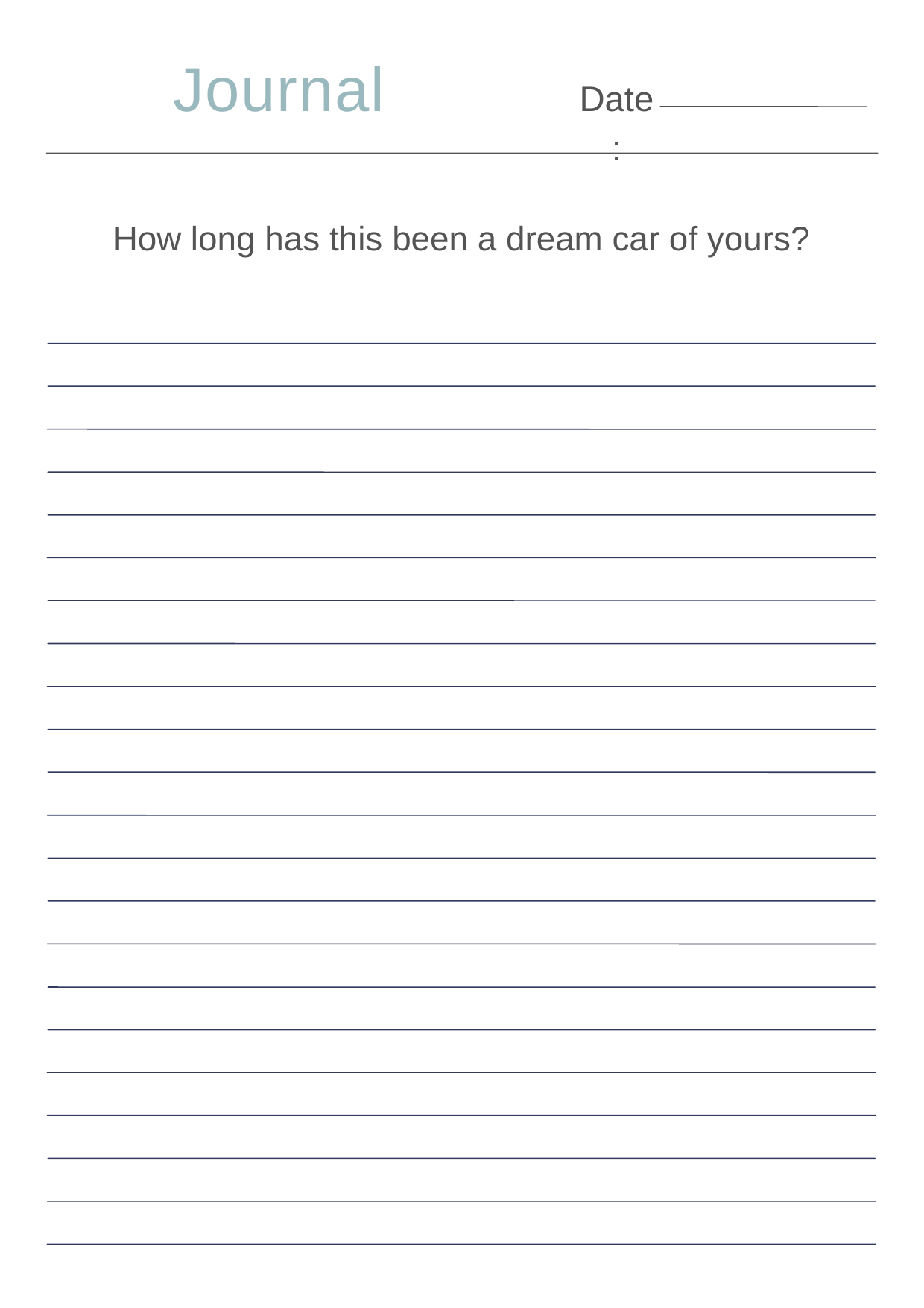

Journal
Date:

How long has this been a dream car of yours?